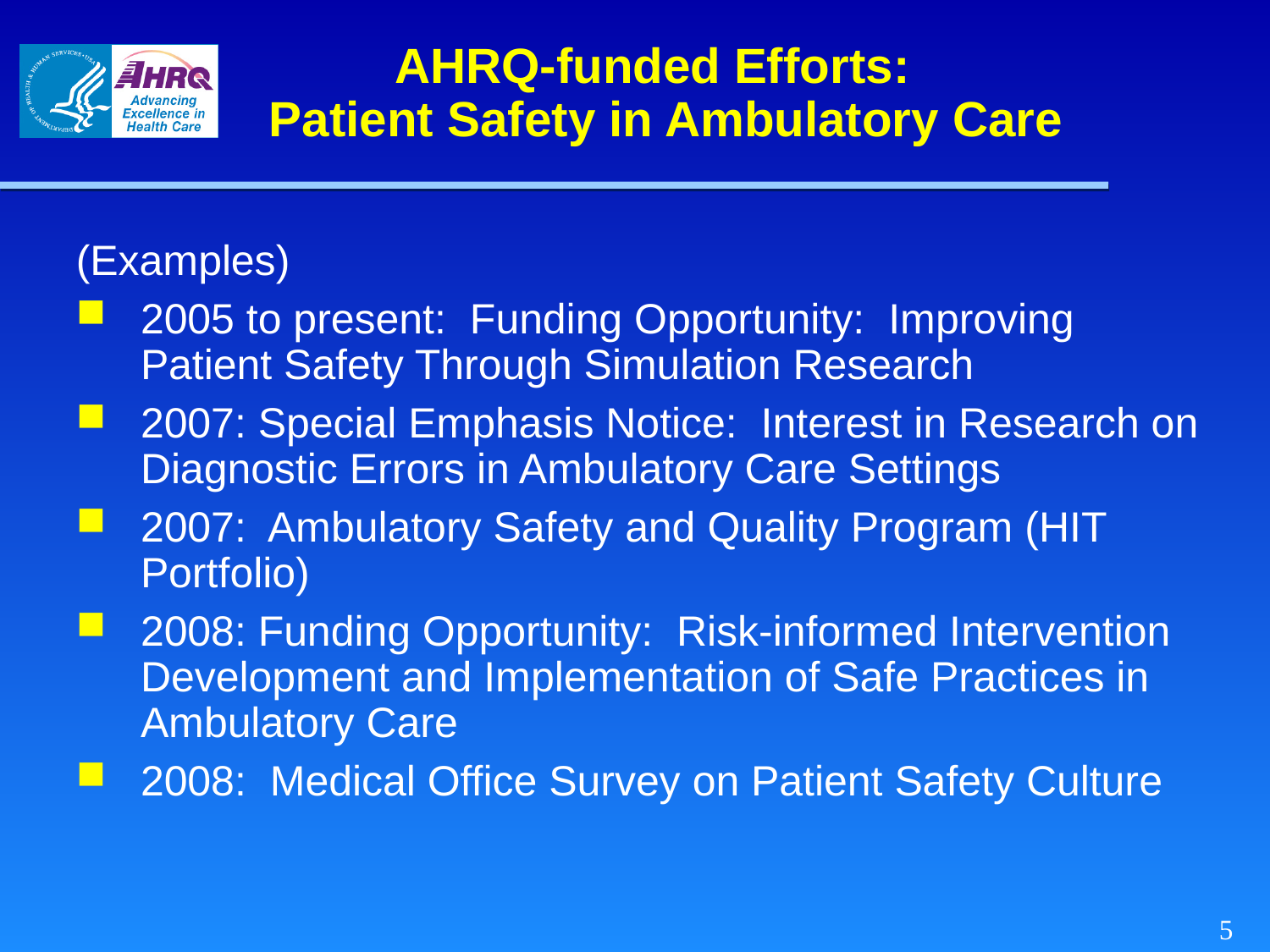

# AHRQ-funded Efforts: Patient Safety in Ambulatory Care
(Examples)
2005 to present:  Funding Opportunity:  Improving Patient Safety Through Simulation Research
2007: Special Emphasis Notice:  Interest in Research on Diagnostic Errors in Ambulatory Care Settings
2007:  Ambulatory Safety and Quality Program (HIT Portfolio)
2008: Funding Opportunity:  Risk-informed Intervention Development and Implementation of Safe Practices in Ambulatory Care
2008:  Medical Office Survey on Patient Safety Culture